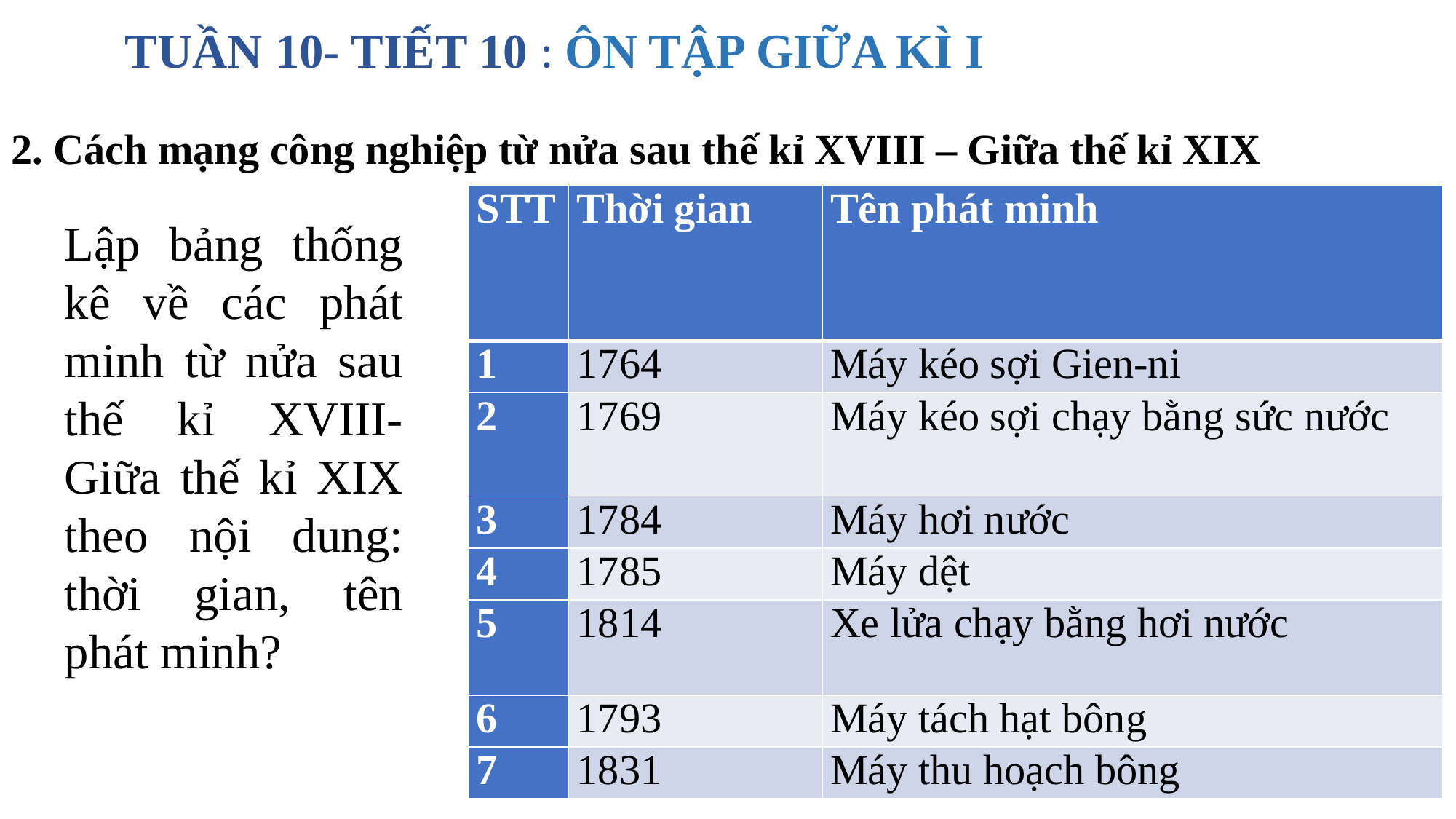

# TUẦN 10- TIẾT 10 : ÔN TẬP GIỮA KÌ I
2. Cách mạng công nghiệp từ nửa sau thế kỉ XVIII – Giữa thế kỉ XIX

| STT | Thời gian | Tên phát minh |
| --- | --- | --- |
| 1 | 1764 | Máy kéo sợi Gien-ni |
| 2 | 1769 | Máy kéo sợi chạy bằng sức nước |
| 3 | 1784 | Máy hơi nước |
| 4 | 1785 | Máy dệt |
| 5 | 1814 | Xe lửa chạy bằng hơi nước |
| 6 | 1793 | Máy tách hạt bông |
| 7 | 1831 | Máy thu hoạch bông |
Lập bảng thống kê về các phát minh từ nửa sau thế kỉ XVIII- Giữa thế kỉ XIX theo nội dung: thời gian, tên phát minh?